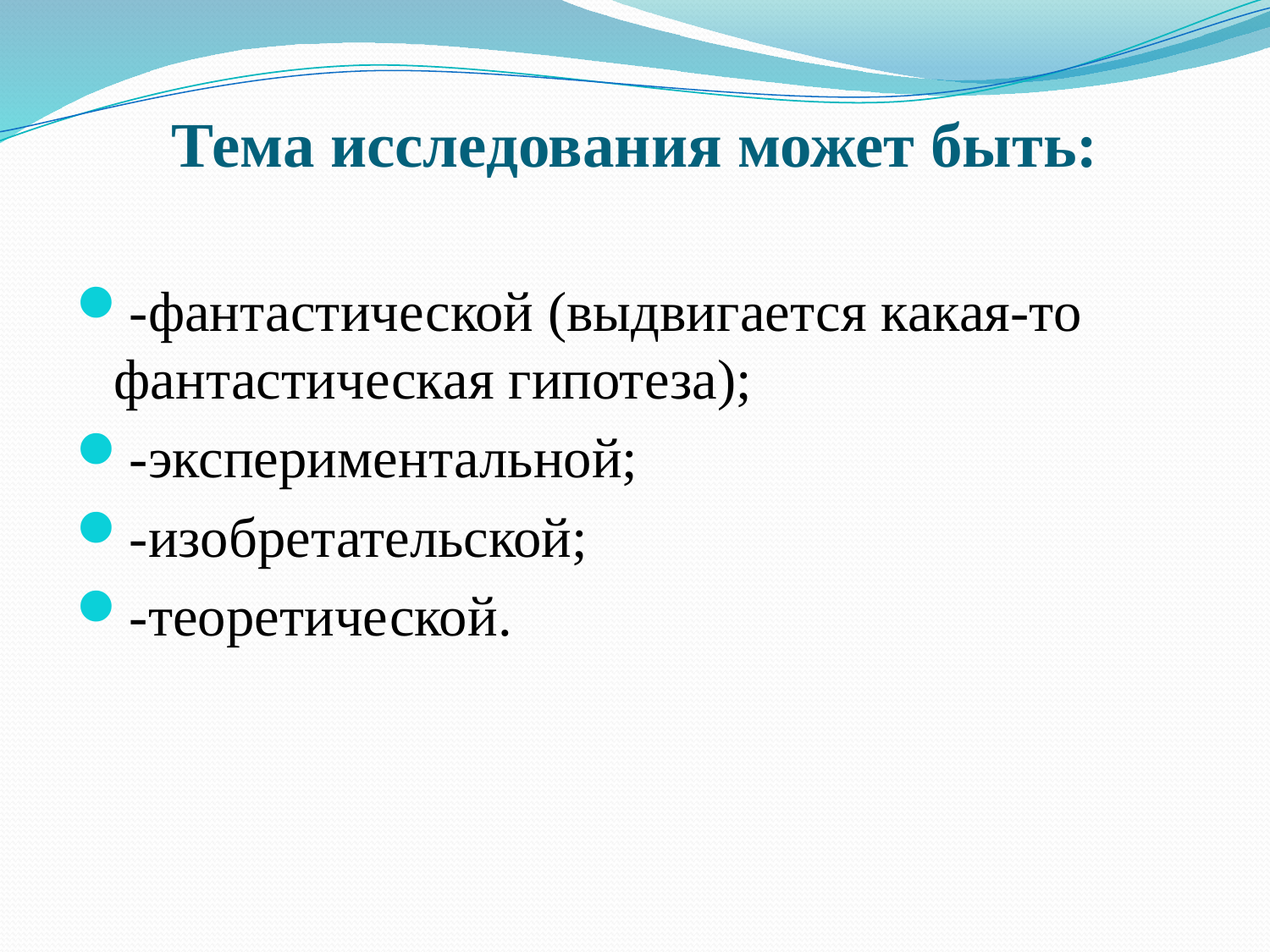

# Тема исследования может быть:
-фантастической (выдвигается какая-то фантастическая гипотеза);
-экспериментальной;
-изобретательской;
-теоретической.